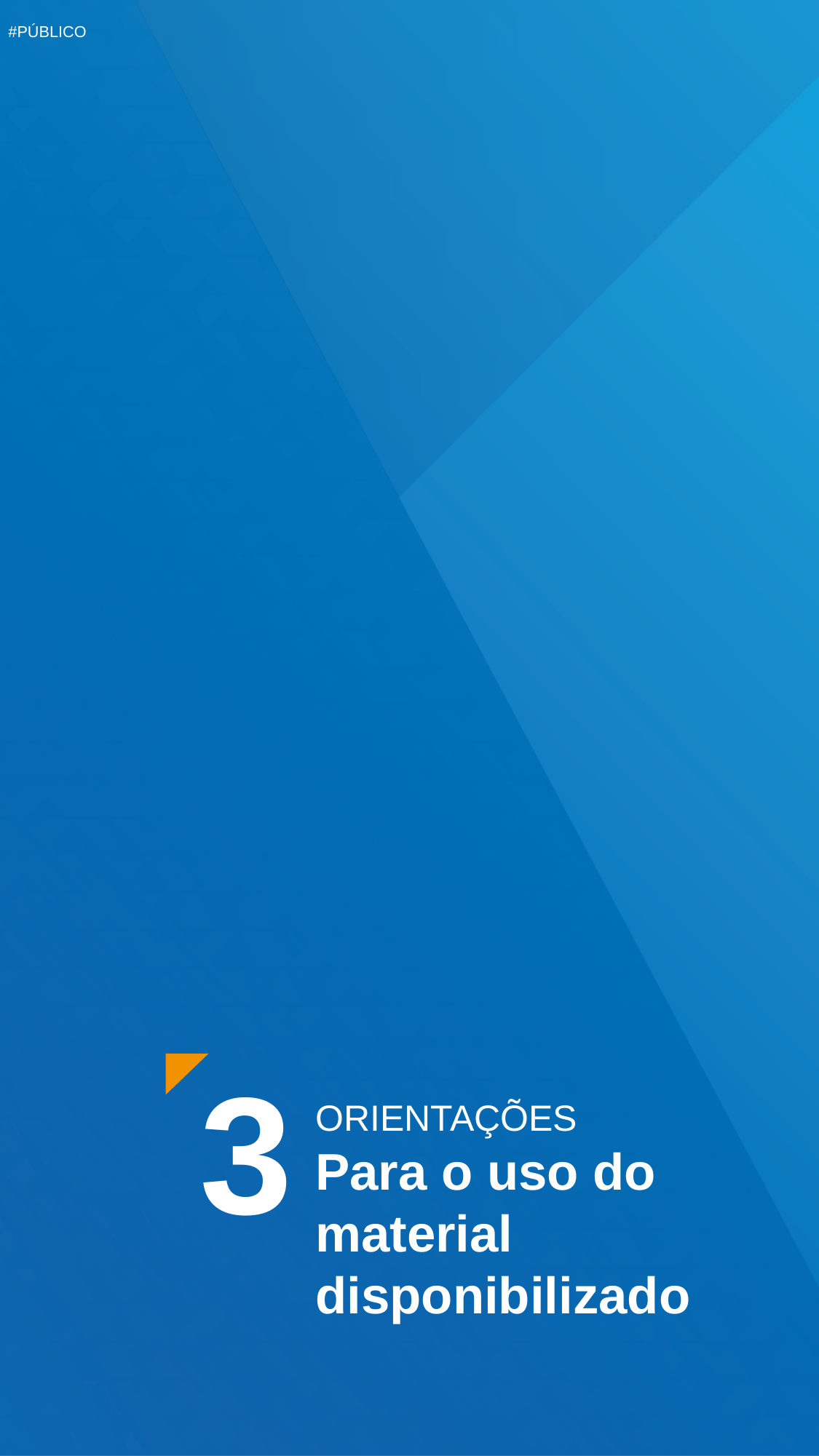

#PÚBLICO
3

ORIENTAÇÕES
Para o uso do material disponibilizado